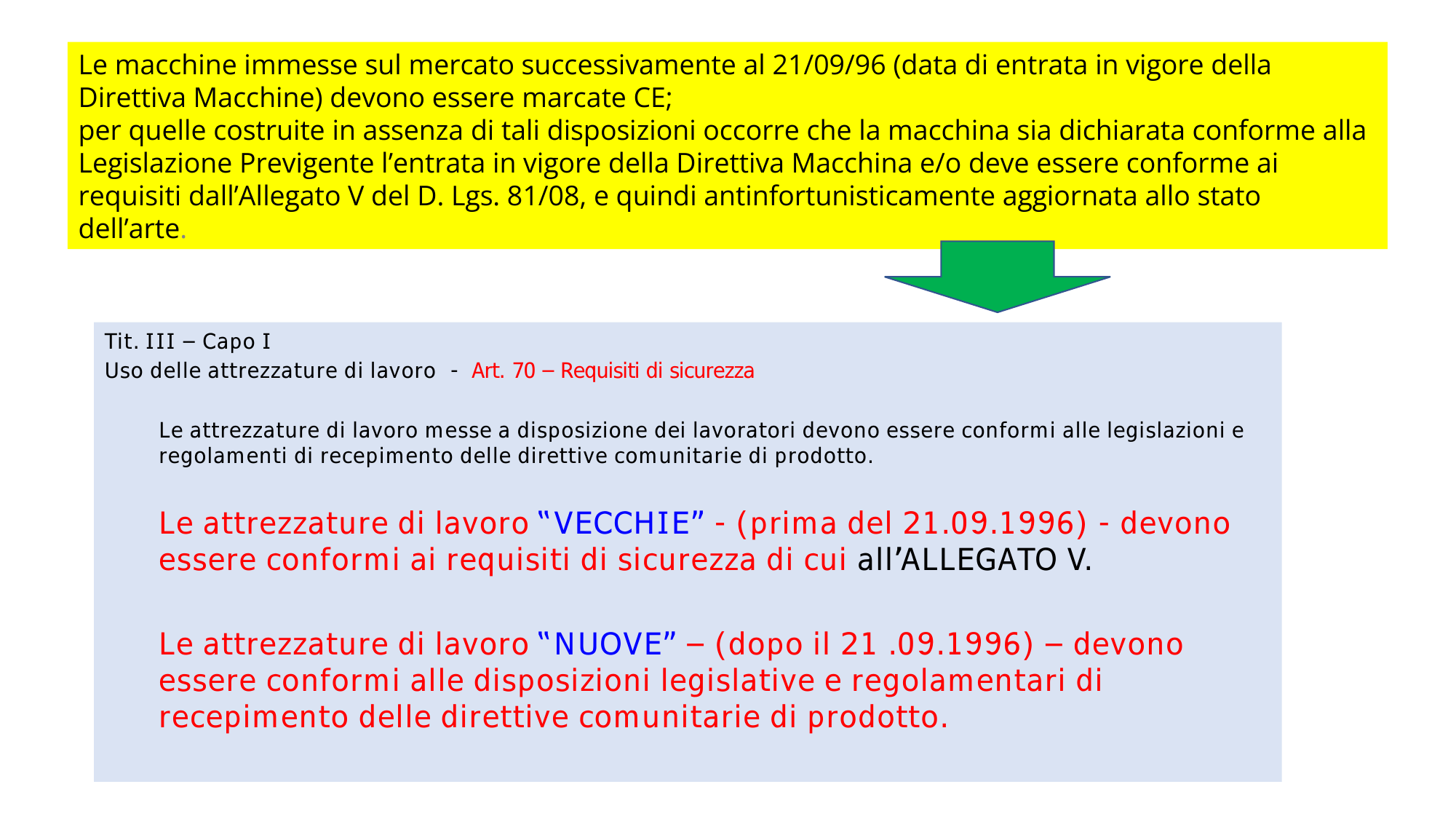

Le macchine immesse sul mercato successivamente al 21/09/96 (data di entrata in vigore della Direttiva Macchine) devono essere marcate CE;
per quelle costruite in assenza di tali disposizioni occorre che la macchina sia dichiarata conforme alla Legislazione Previgente l’entrata in vigore della Direttiva Macchina e/o deve essere conforme ai requisiti dall’Allegato V del D. Lgs. 81/08, e quindi antinfortunisticamente aggiornata allo stato dell’arte.

Tit. III – Capo I
Uso delle attrezzature di lavoro  -  Art. 70 – Requisiti di sicurezza

Le attrezzature di lavoro messe a disposizione dei lavoratori devono essere conformi alle legislazioni e regolamenti di recepimento delle direttive comunitarie di prodotto.

Le attrezzature di lavoro “VECCHIE” - (prima del 21.09.1996) - devono essere conformi ai requisiti di sicurezza di cui all’ALLEGATO V.

Le attrezzature di lavoro “NUOVE” – (dopo il 21 .09.1996) – devono essere conformi alle disposizioni legislative e regolamentari di recepimento delle direttive comunitarie di prodotto.